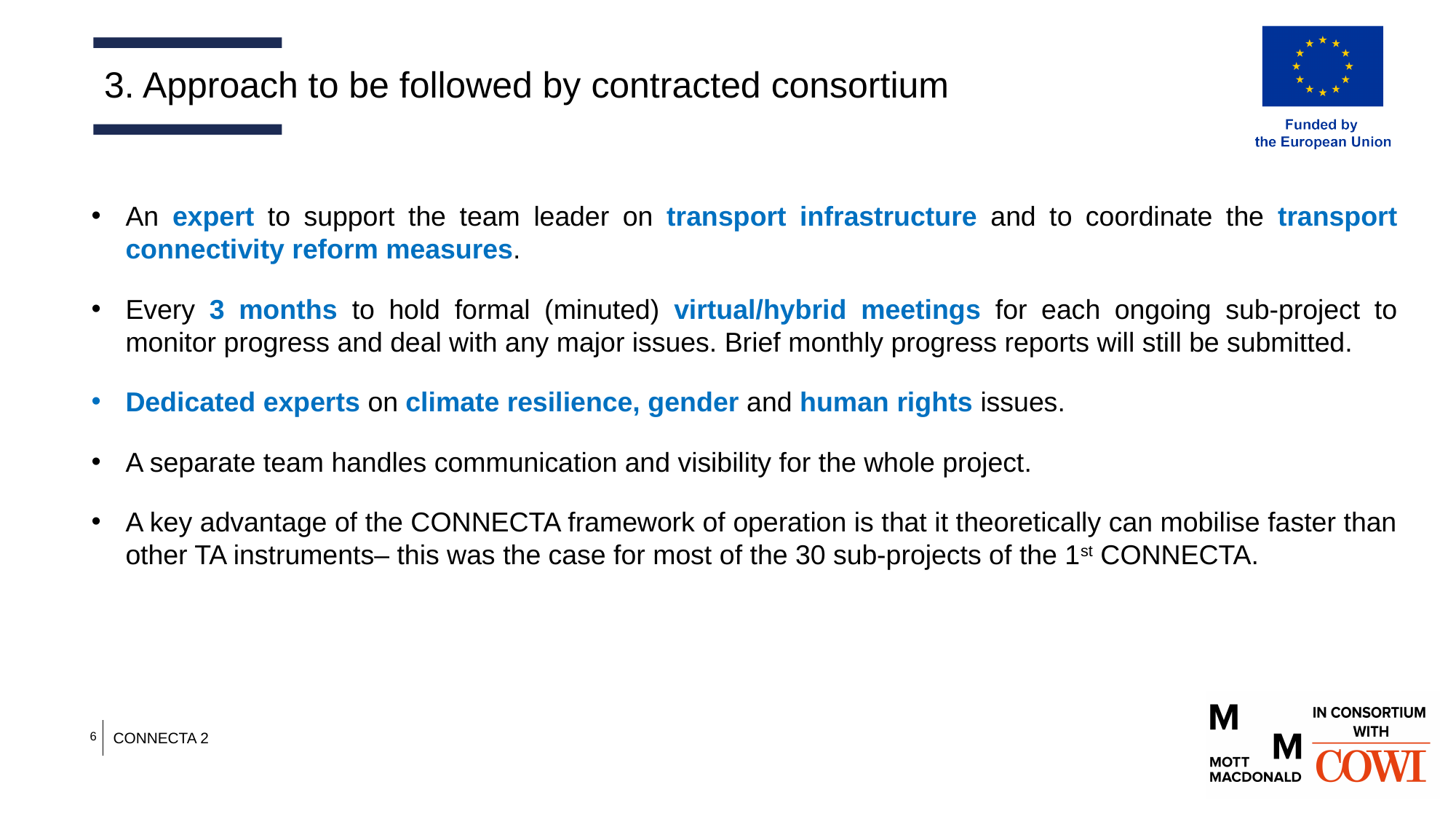

3. Approach to be followed by contracted consortium
An expert to support the team leader on transport infrastructure and to coordinate the transport connectivity reform measures.
Every 3 months to hold formal (minuted) virtual/hybrid meetings for each ongoing sub-project to monitor progress and deal with any major issues. Brief monthly progress reports will still be submitted.
Dedicated experts on climate resilience, gender and human rights issues.
A separate team handles communication and visibility for the whole project.
A key advantage of the CONNECTA framework of operation is that it theoretically can mobilise faster than other TA instruments– this was the case for most of the 30 sub-projects of the 1st CONNECTA.
6
CONNECTA 2